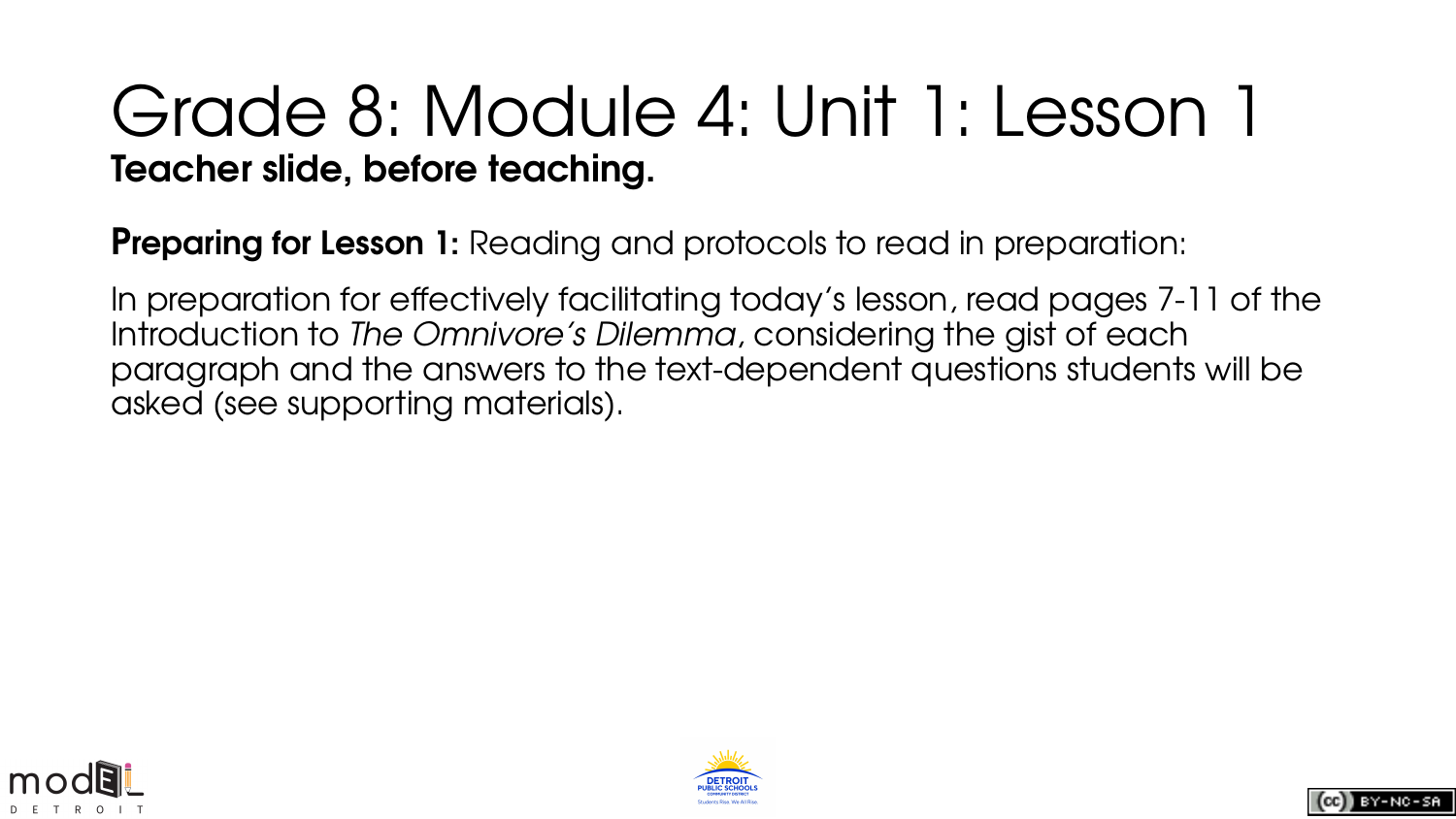

# Grade 8: Module 4: Unit 1: Lesson 1
Teacher slide, before teaching.

Preparing for Lesson 1: Reading and protocols to read in preparation:
In preparation for effectively facilitating today’s lesson, read pages 7-11 of the Introduction to The Omnivore’s Dilemma, considering the gist of each paragraph and the answers to the text-dependent questions students will be asked (see supporting materials).